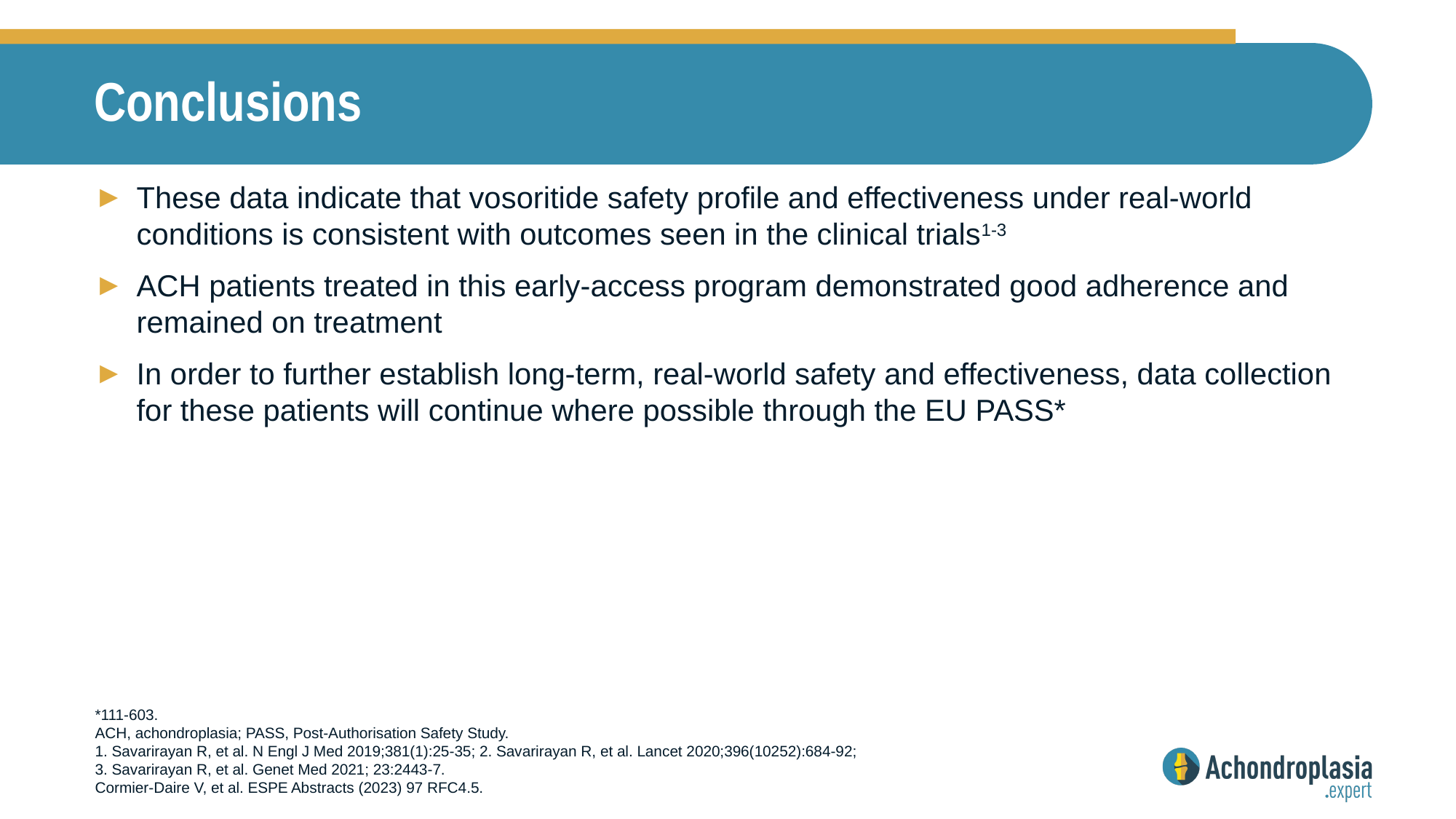

# Conclusions
These data indicate that vosoritide safety profile and effectiveness under real-world conditions is consistent with outcomes seen in the clinical trials1-3
ACH patients treated in this early-access program demonstrated good adherence and remained on treatment
In order to further establish long-term, real-world safety and effectiveness, data collection for these patients will continue where possible through the EU PASS*
*111-603.
ACH, achondroplasia; PASS, Post-Authorisation Safety Study.
1. Savarirayan R, et al. N Engl J Med 2019;381(1):25-35; 2. Savarirayan R, et al. Lancet 2020;396(10252):684-92;
3. Savarirayan R, et al. Genet Med 2021; 23:2443-7.
Cormier-Daire V, et al. ESPE Abstracts (2023) 97 RFC4.5.